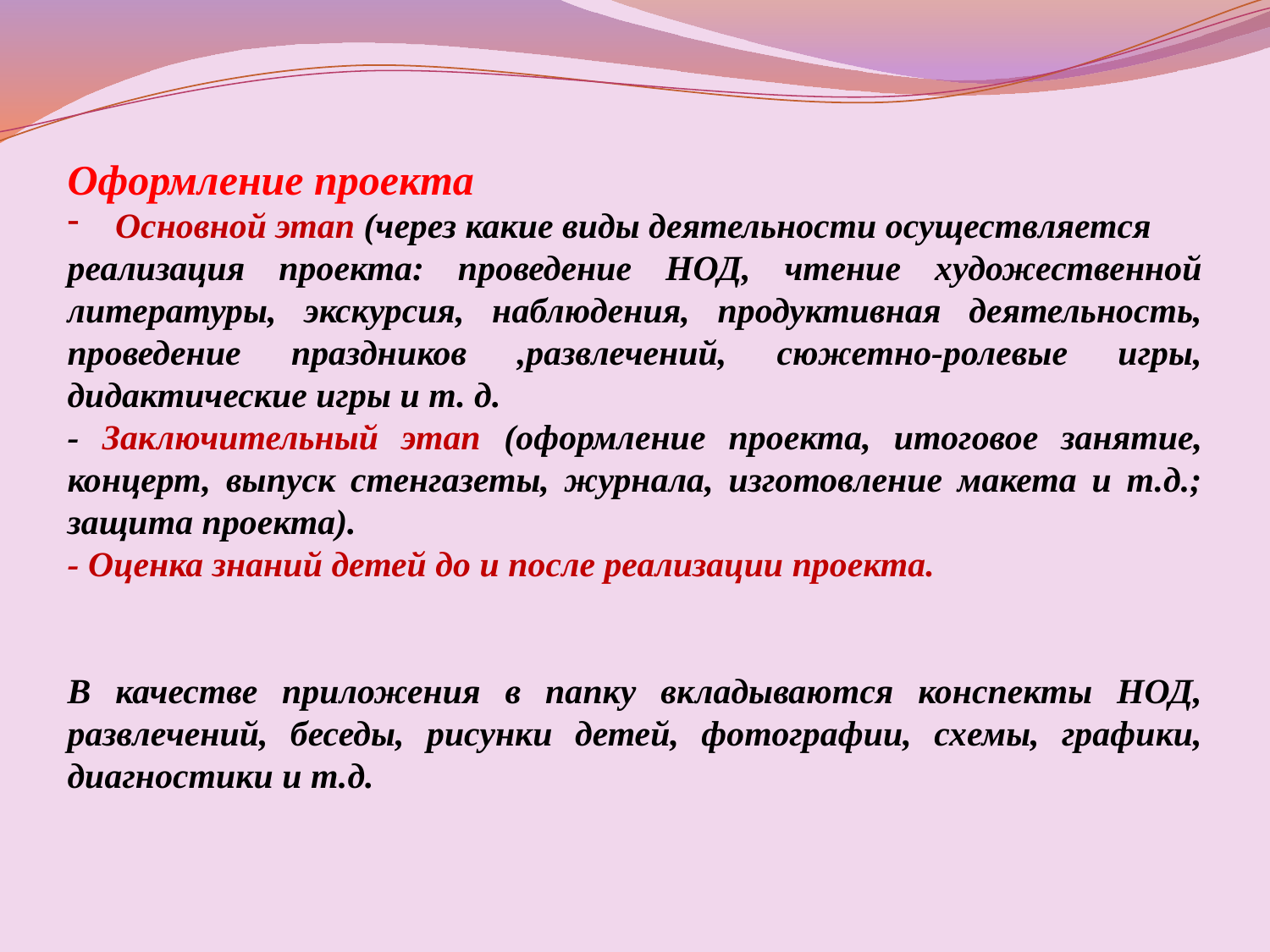

Оформление проекта
Основной этап (через какие виды деятельности осуществляется
реализация проекта: проведение НОД, чтение художественной литературы, экскурсия, наблюдения, продуктивная деятельность, проведение праздников ,развлечений, сюжетно-ролевые игры, дидактические игры и т. д.
- Заключительный этап (оформление проекта, итоговое занятие, концерт, выпуск стенгазеты, журнала, изготовление макета и т.д.; защита проекта).
- Оценка знаний детей до и после реализации проекта.

В качестве приложения в папку вкладываются конспекты НОД, развлечений, беседы, рисунки детей, фотографии, схемы, графики, диагностики и т.д.